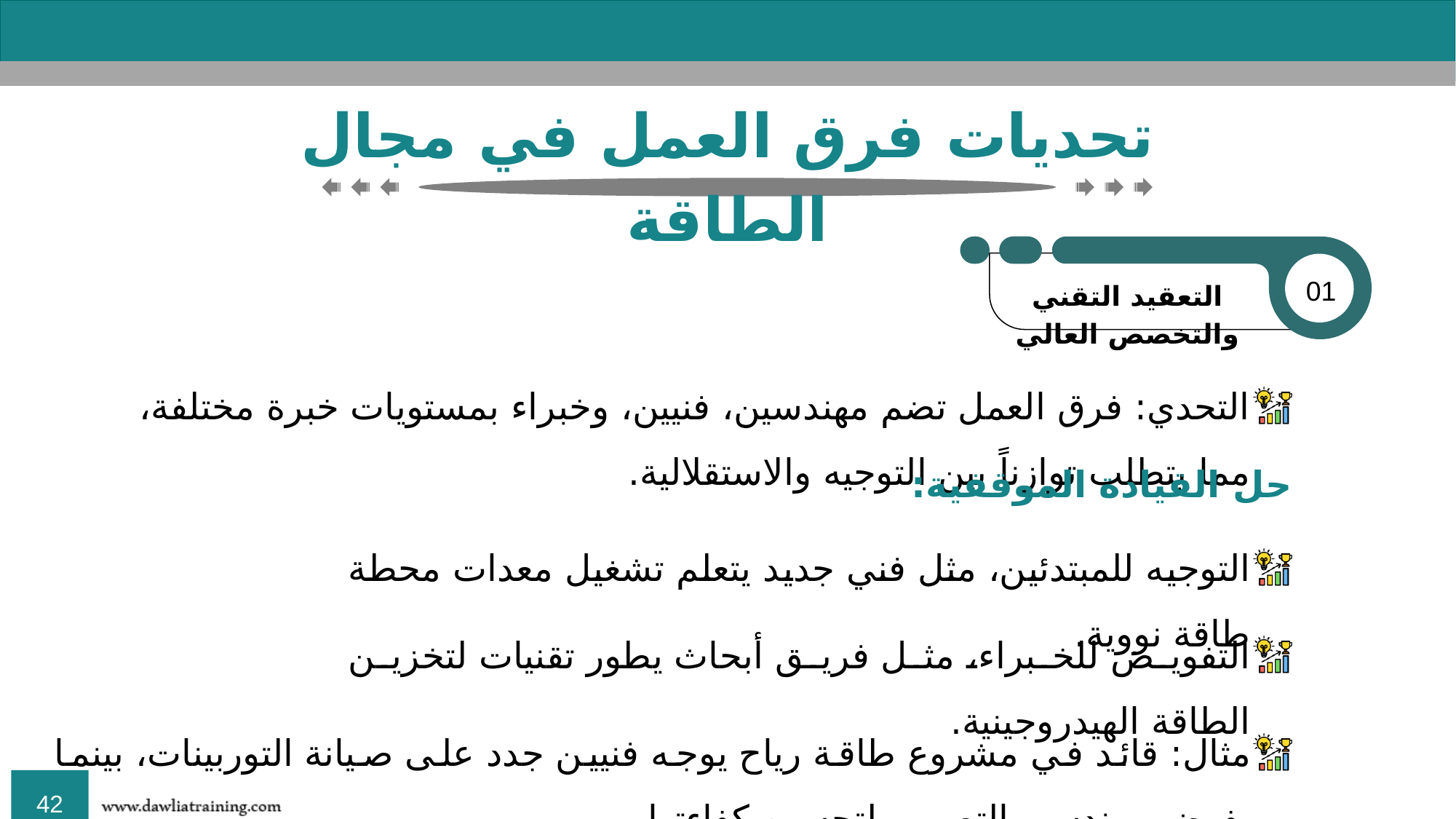

تحديات فرق العمل في مجال الطاقة

01
التعقيد التقني والتخصص العالي
التحدي: فرق العمل تضم مهندسين، فنيين، وخبراء بمستويات خبرة مختلفة، مما يتطلب توازناً بين التوجيه والاستقلالية.
حل القيادة الموقفية:
التوجيه للمبتدئين، مثل فني جديد يتعلم تشغيل معدات محطة طاقة نووية.
التفويض للخبراء، مثل فريق أبحاث يطور تقنيات لتخزين الطاقة الهيدروجينية.
مثال: قائد في مشروع طاقة رياح يوجه فنيين جدد على صيانة التوربينات، بينما يفوض مهندسي التصميم لتحسين كفاءتها.